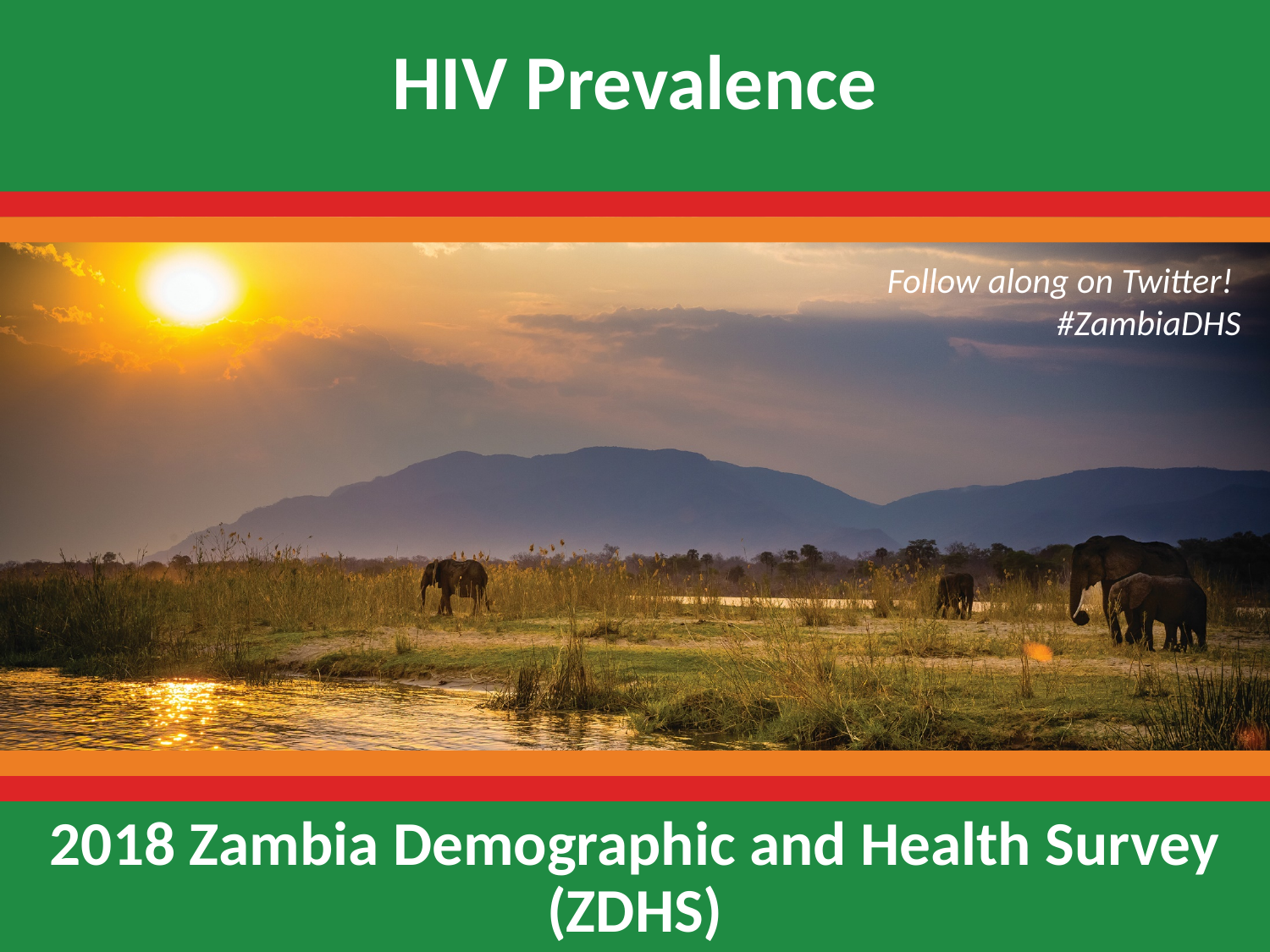

HIV Prevalence
Follow along on Twitter!
#ZambiaDHS